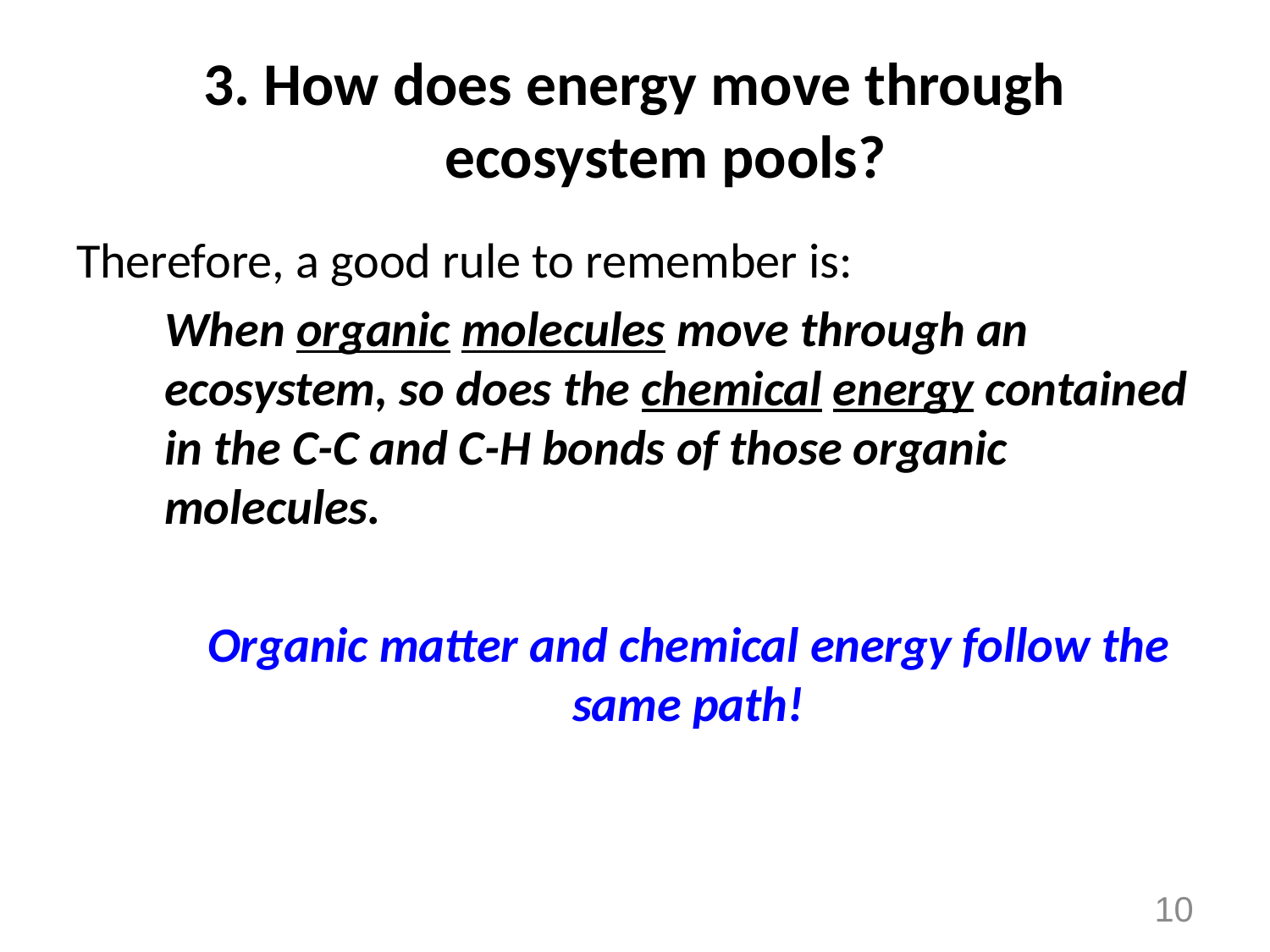

# 3. How does energy move through ecosystem pools?
Therefore, a good rule to remember is:
When organic molecules move through an ecosystem, so does the chemical energy contained in the C-C and C-H bonds of those organic molecules.

Organic matter and chemical energy follow the same path!
10